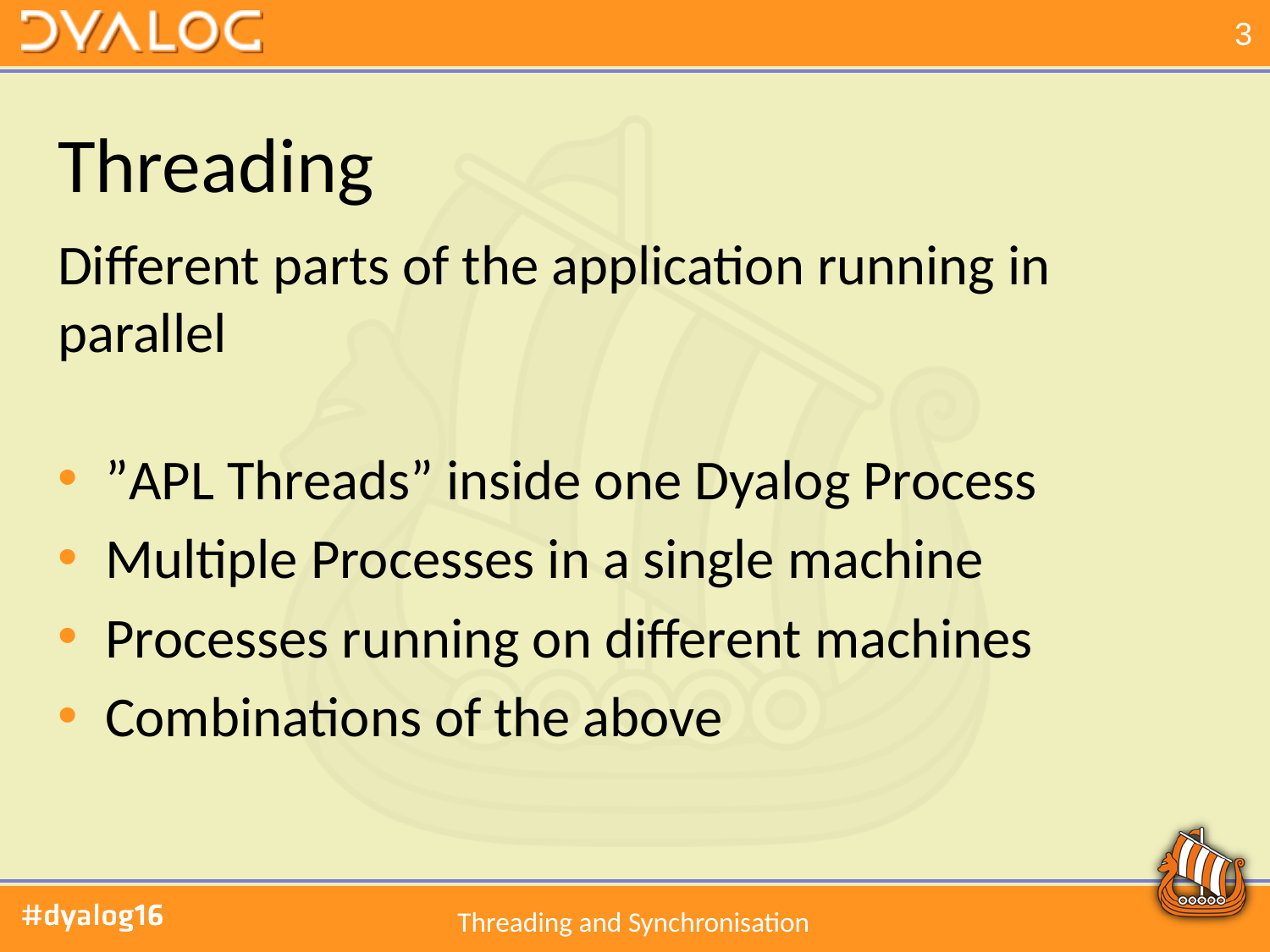

# Threading
Different parts of the application running in parallel
”APL Threads” inside one Dyalog Process
Multiple Processes in a single machine
Processes running on different machines
Combinations of the above
Threading and Synchronisation